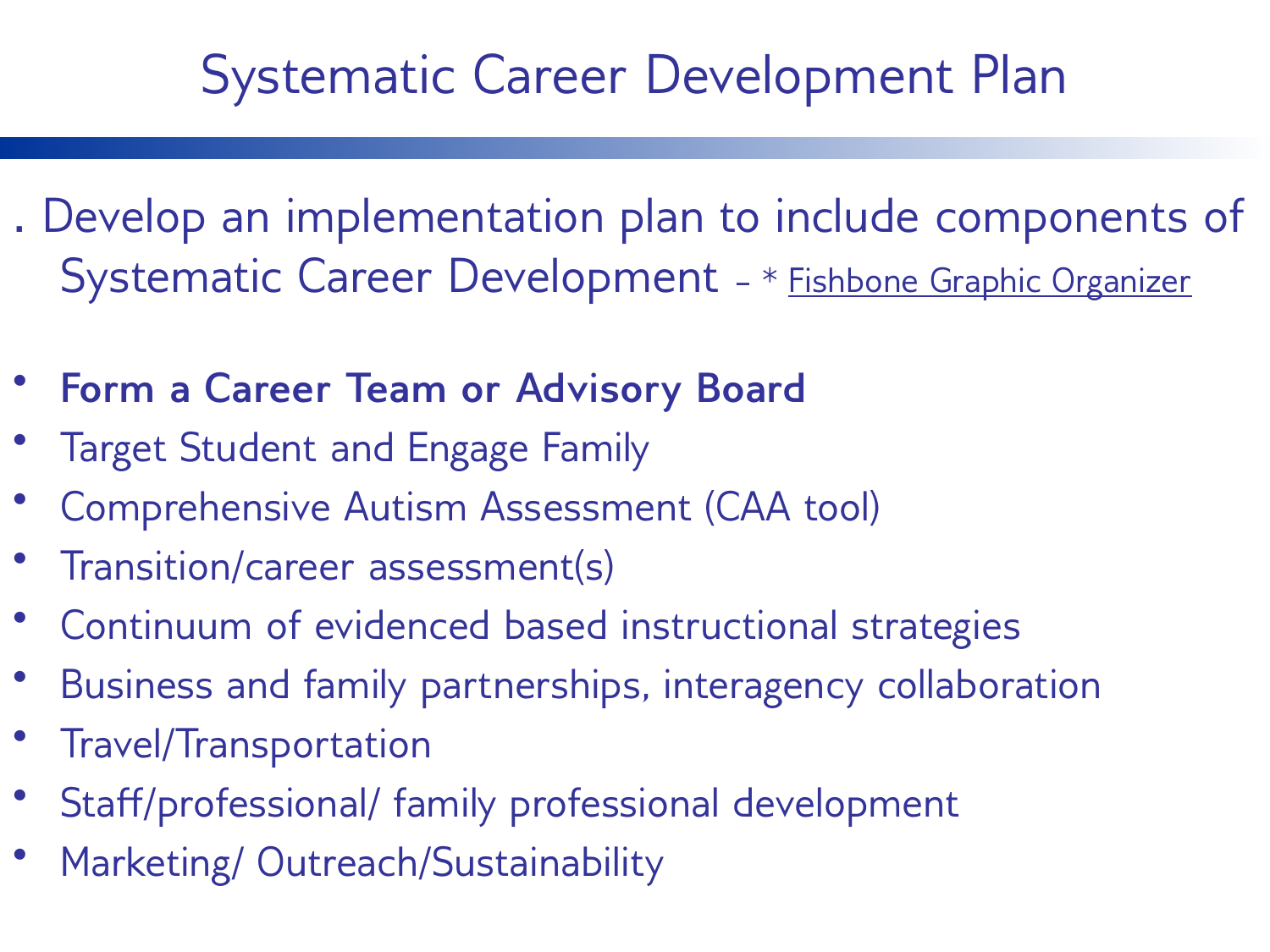

# Systematic Career Development Plan
. Develop an implementation plan to include components of Systematic Career Development – * Fishbone Graphic Organizer

Form a Career Team or Advisory Board
Target Student and Engage Family
Comprehensive Autism Assessment (CAA tool)
Transition/career assessment(s)
Continuum of evidenced based instructional strategies
Business and family partnerships, interagency collaboration
Travel/Transportation
Staff/professional/ family professional development
Marketing/ Outreach/Sustainability